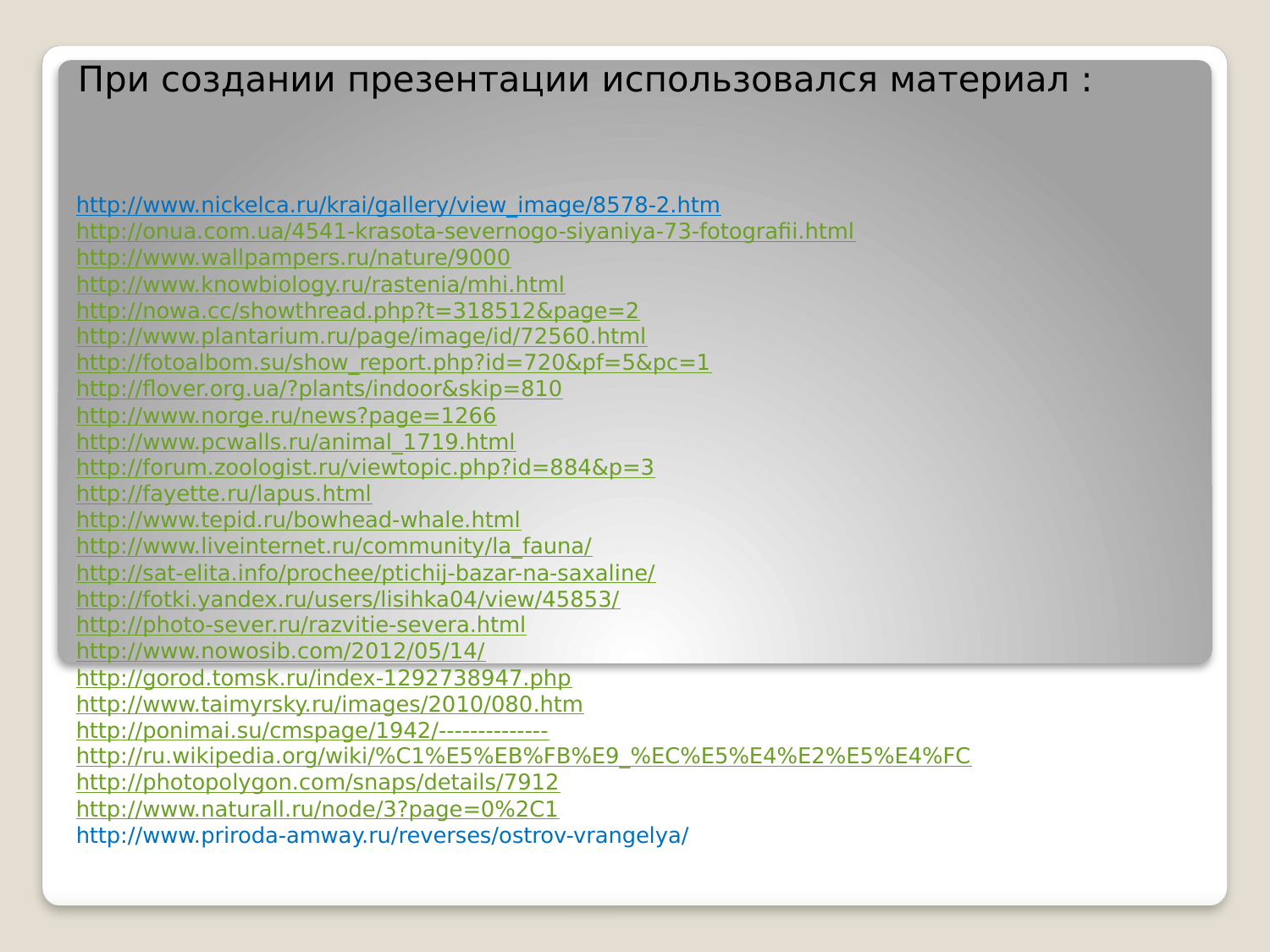

# При создании презентации использовался материал :

http://www.nickelca.ru/krai/gallery/view_image/8578-2.htm
http://onua.com.ua/4541-krasota-severnogo-siyaniya-73-fotografii.html
http://www.wallpampers.ru/nature/9000
http://www.knowbiology.ru/rastenia/mhi.html
http://nowa.cc/showthread.php?t=318512&page=2
http://www.plantarium.ru/page/image/id/72560.html
http://fotoalbom.su/show_report.php?id=720&pf=5&pc=1
http://flover.org.ua/?plants/indoor&skip=810
http://www.norge.ru/news?page=1266
http://www.pcwalls.ru/animal_1719.html
http://forum.zoologist.ru/viewtopic.php?id=884&p=3
http://fayette.ru/lapus.html
http://www.tepid.ru/bowhead-whale.html
http://www.liveinternet.ru/community/la_fauna/
http://sat-elita.info/prochee/ptichij-bazar-na-saxaline/
http://fotki.yandex.ru/users/lisihka04/view/45853/
http://photo-sever.ru/razvitie-severa.html
http://www.nowosib.com/2012/05/14/
http://gorod.tomsk.ru/index-1292738947.php
http://www.taimyrsky.ru/images/2010/080.htm
http://ponimai.su/cmspage/1942/--------------
http://ru.wikipedia.org/wiki/%C1%E5%EB%FB%E9_%EC%E5%E4%E2%E5%E4%FC
http://photopolygon.com/snaps/details/7912
http://www.naturall.ru/node/3?page=0%2C1
http://www.priroda-amway.ru/reverses/ostrov-vrangelya/